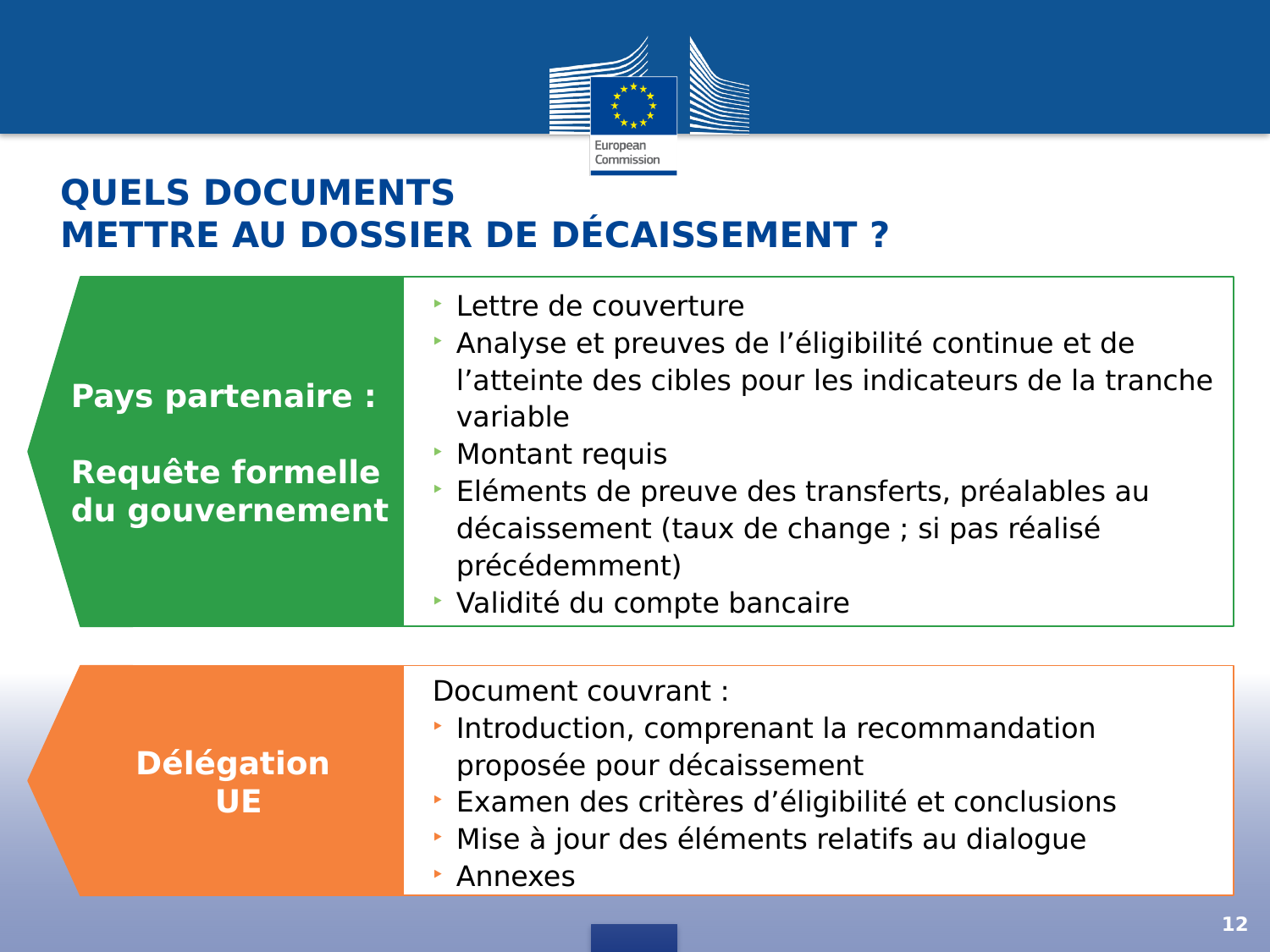

# QUELS documents mettre au dossier de décaissement ?

Lettre de couverture
Analyse et preuves de l’éligibilité continue et de l’atteinte des cibles pour les indicateurs de la tranche variable
Montant requis
Eléments de preuve des transferts, préalables au décaissement (taux de change ; si pas réalisé précédemment)
Validité du compte bancaire
Pays partenaire :

Requête formelle du gouvernement
Document couvrant :
Introduction, comprenant la recommandation proposée pour décaissement
Examen des critères d’éligibilité et conclusions
Mise à jour des éléments relatifs au dialogue
Annexes

Délégation
UE

12